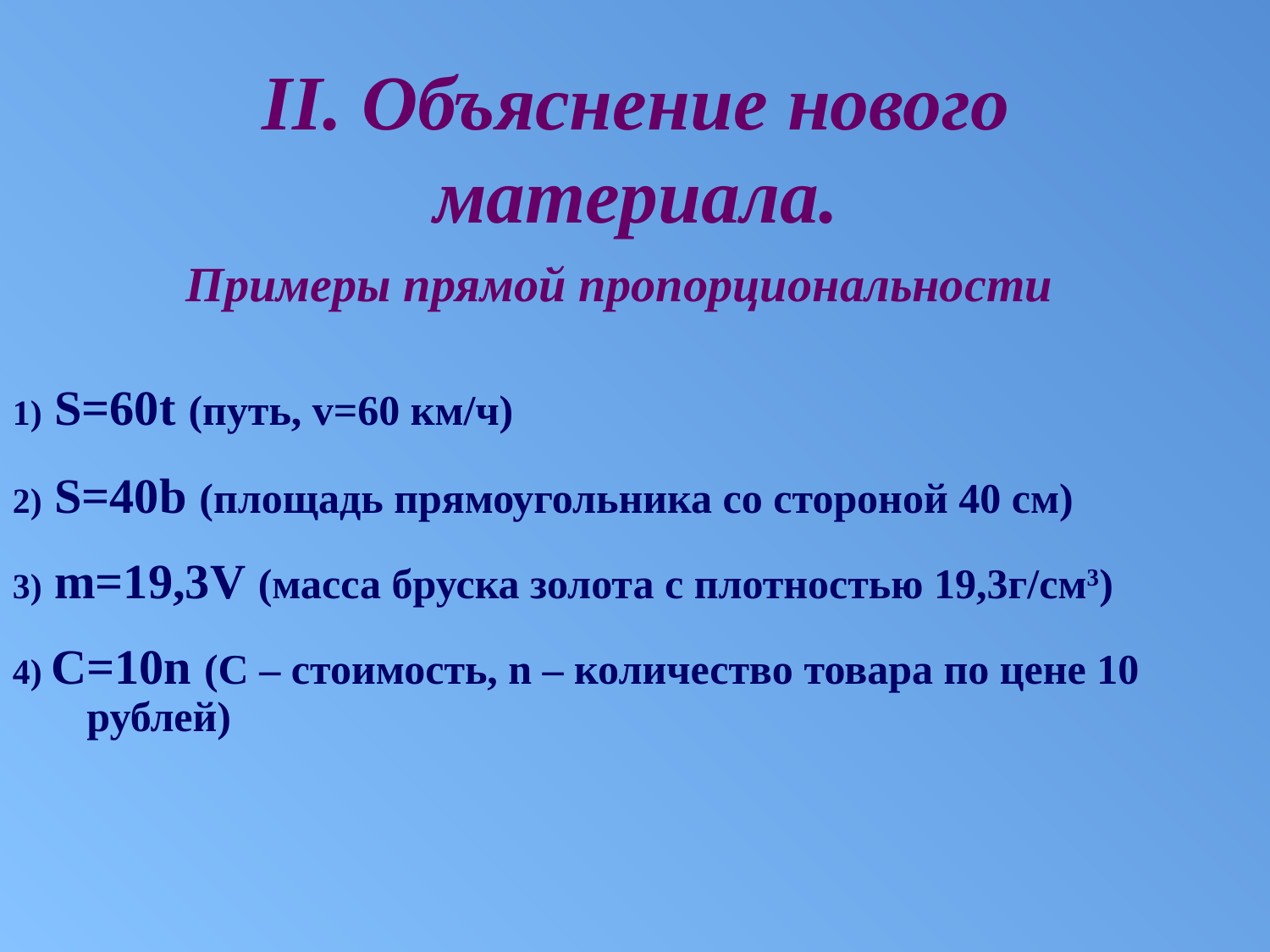

II. Объяснение нового материала.
Примеры прямой пропорциональности
1) S=60t (путь, v=60 км/ч)

2) S=40b (площадь прямоугольника со стороной 40 см)

3) m=19,3V (масса бруска золота с плотностью 19,3г/см3)

4) C=10n (С – стоимость, n – количество товара по цене 10 рублей)